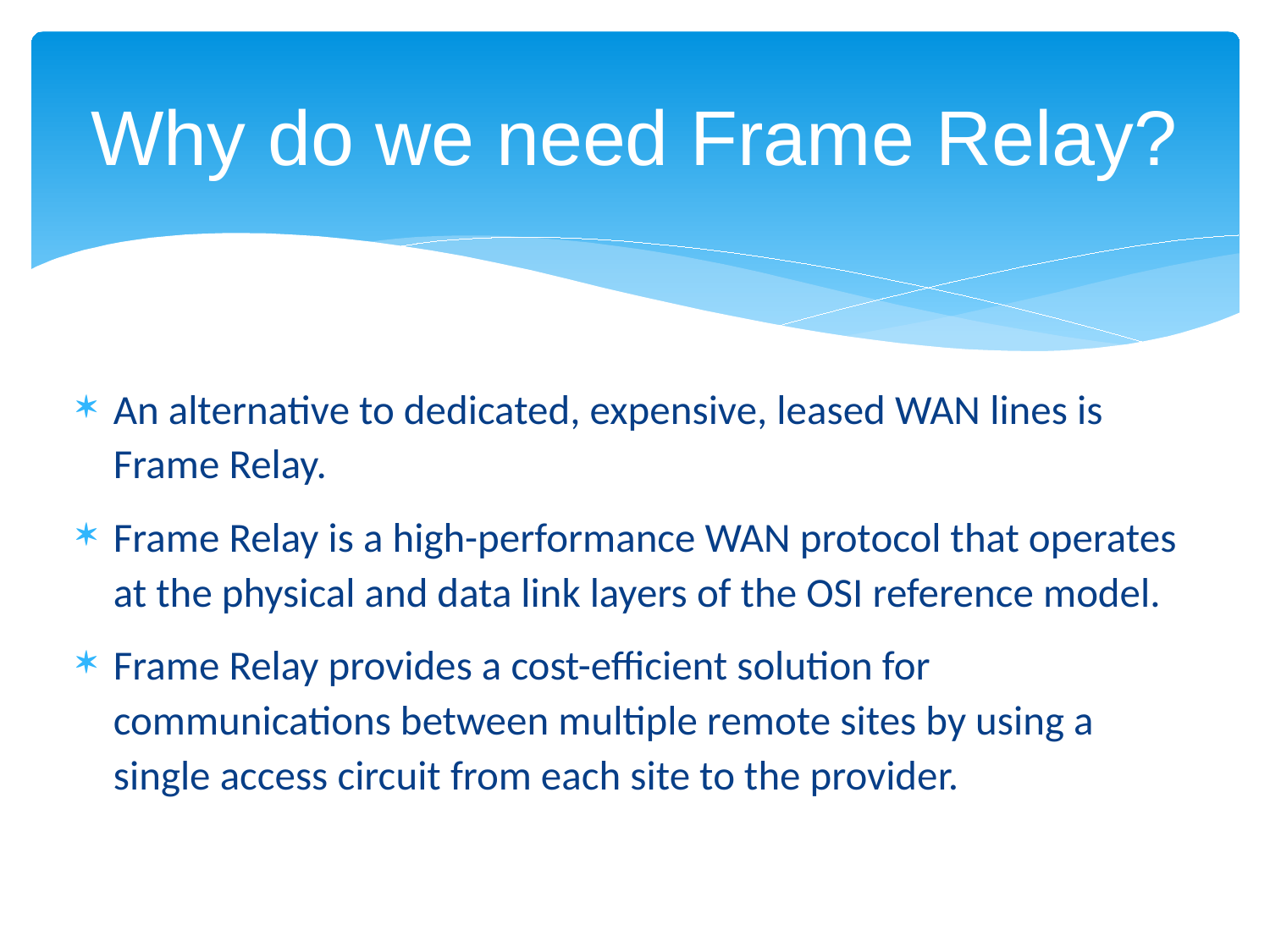

# Why do we need Frame Relay?
An alternative to dedicated, expensive, leased WAN lines is Frame Relay.
Frame Relay is a high-performance WAN protocol that operates at the physical and data link layers of the OSI reference model.
Frame Relay provides a cost-efficient solution for communications between multiple remote sites by using a single access circuit from each site to the provider.